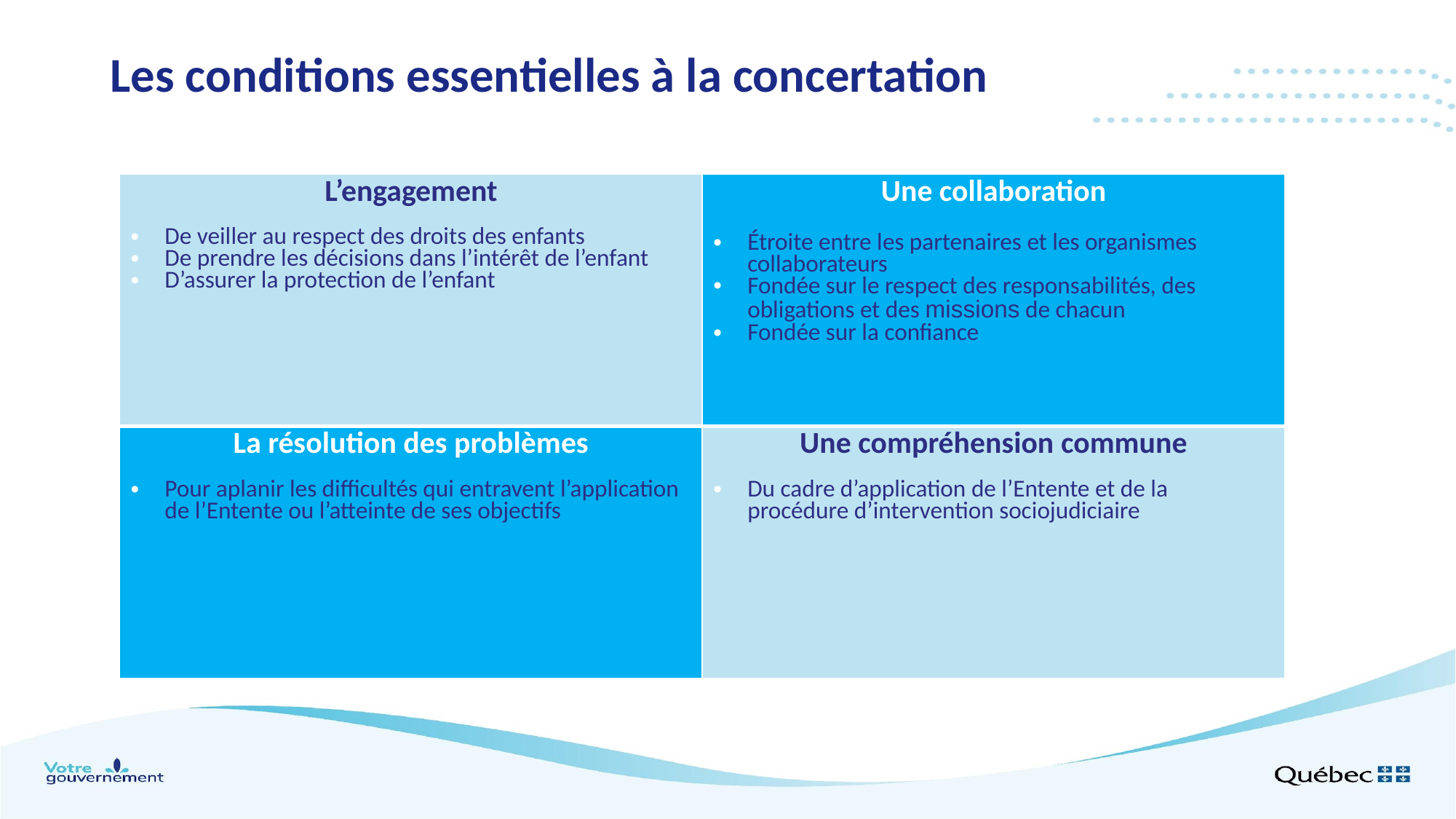

# Les conditions essentielles à la concertation
| L’engagement De veiller au respect des droits des enfants De prendre les décisions dans l’intérêt de l’enfant D’assurer la protection de l’enfant | Une collaboration Étroite entre les partenaires et les organismes collaborateurs Fondée sur le respect des responsabilités, des obligations et des missions de chacun Fondée sur la confiance |
| --- | --- |
| La résolution des problèmes Pour aplanir les difficultés qui entravent l’application de l’Entente ou l’atteinte de ses objectifs | Une compréhension commune Du cadre d’application de l’Entente et de la procédure d’intervention sociojudiciaire |